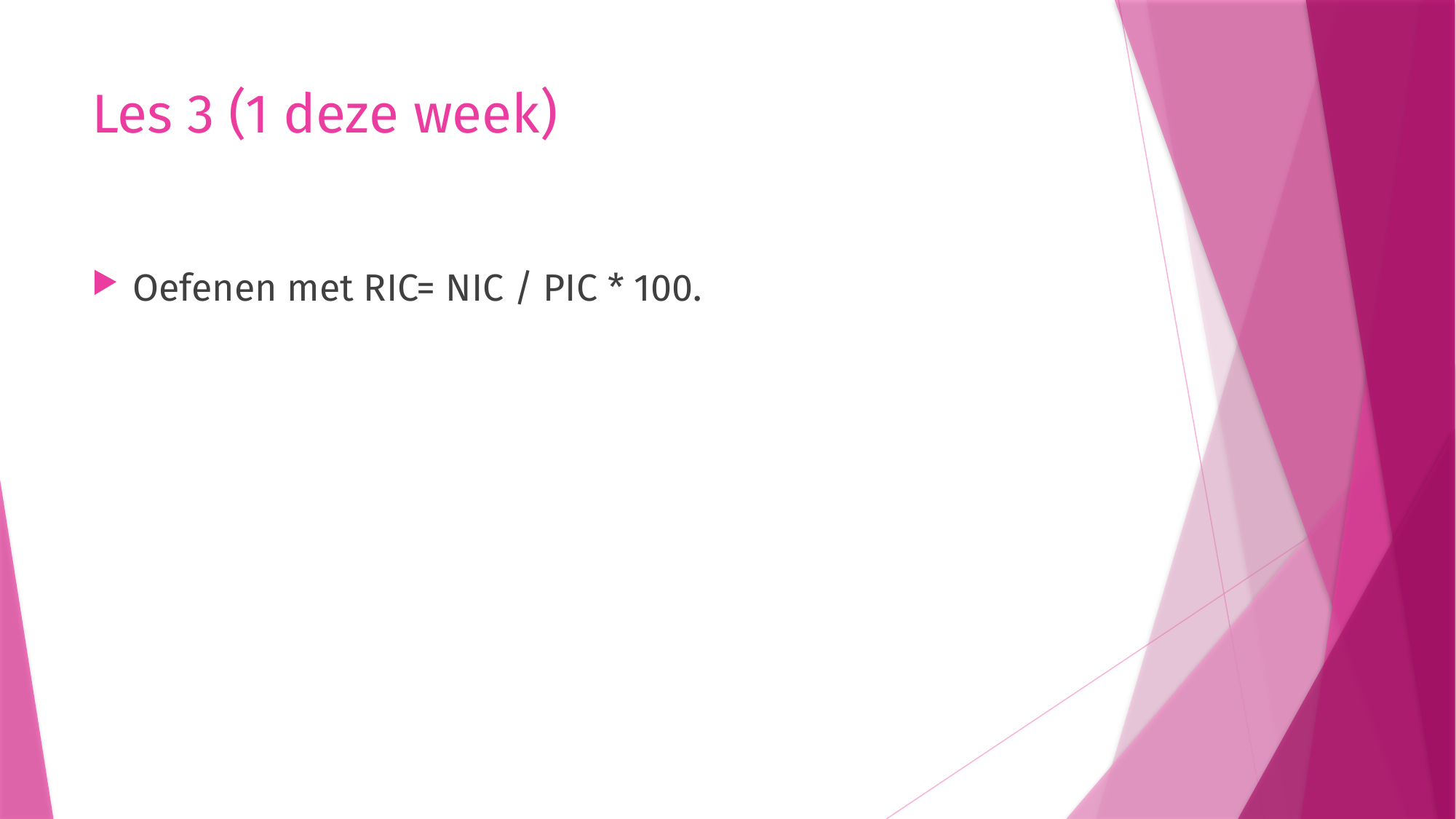

# Les 3 (1 deze week)
Oefenen met RIC= NIC / PIC * 100.